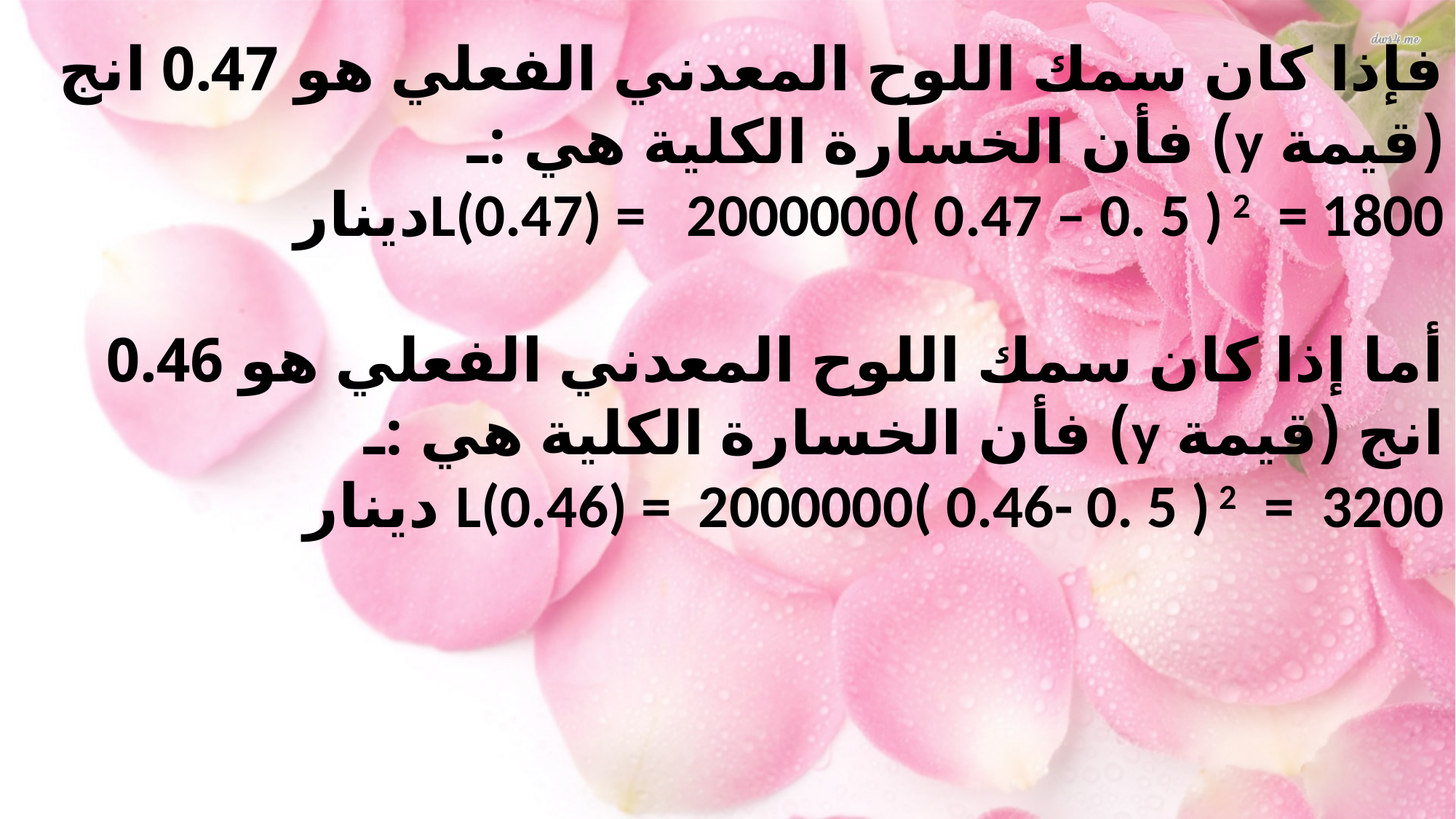

فإذا كان سمك اللوح المعدني الفعلي هو 0.47 انج (قيمة y) فأن الخسارة الكلية هي :ـ
L(0.47) =   2000000( 0.47 – 0. 5 ) 2  = 1800دينار
أما إذا كان سمك اللوح المعدني الفعلي هو 0.46 انج (قيمة y) فأن الخسارة الكلية هي :ـ
L(0.46) =  2000000( 0.46- 0. 5 ) 2  =  3200 دينار